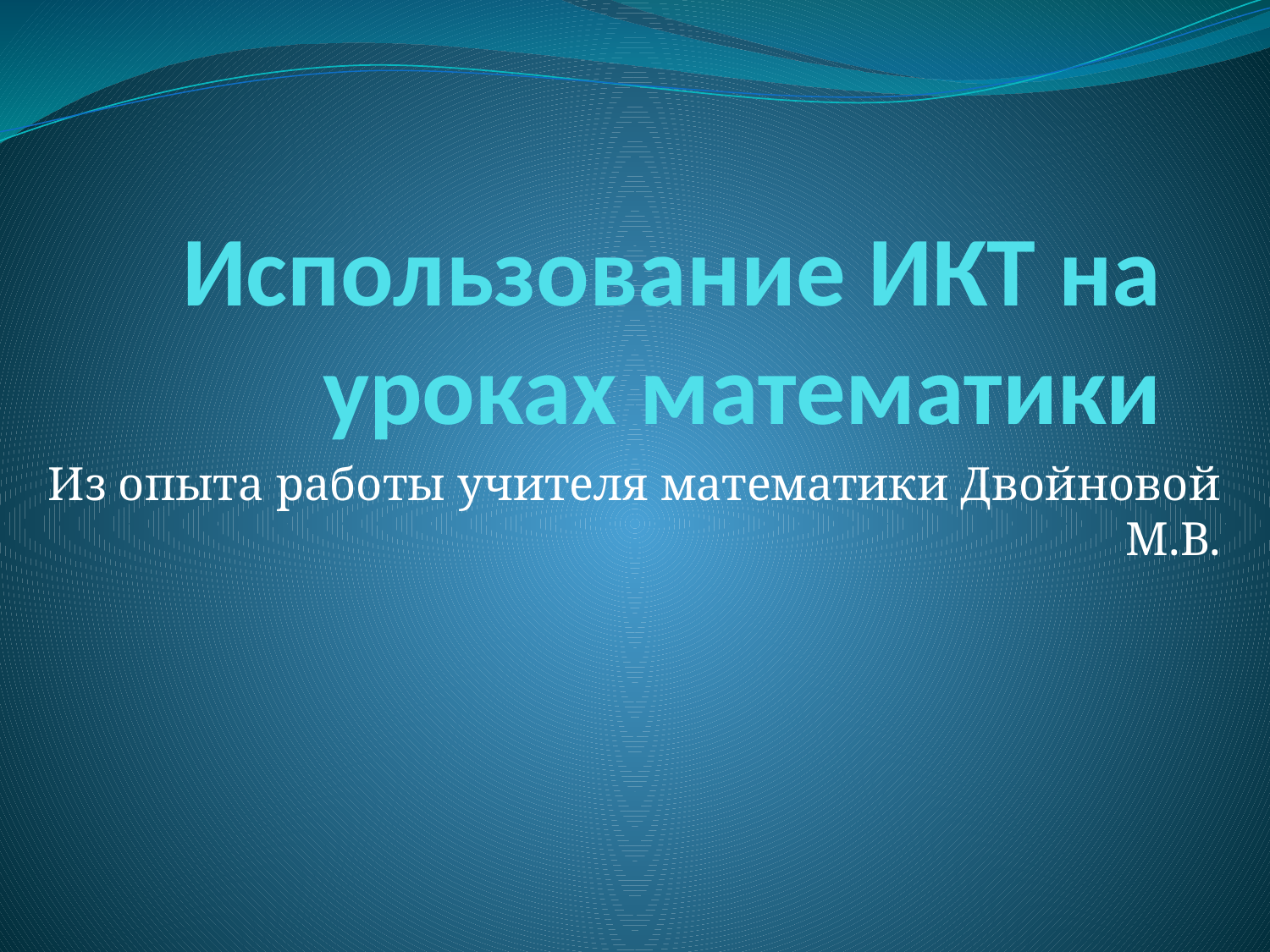

# Использование ИКТ на уроках математики
Из опыта работы учителя математики Двойновой М.В.